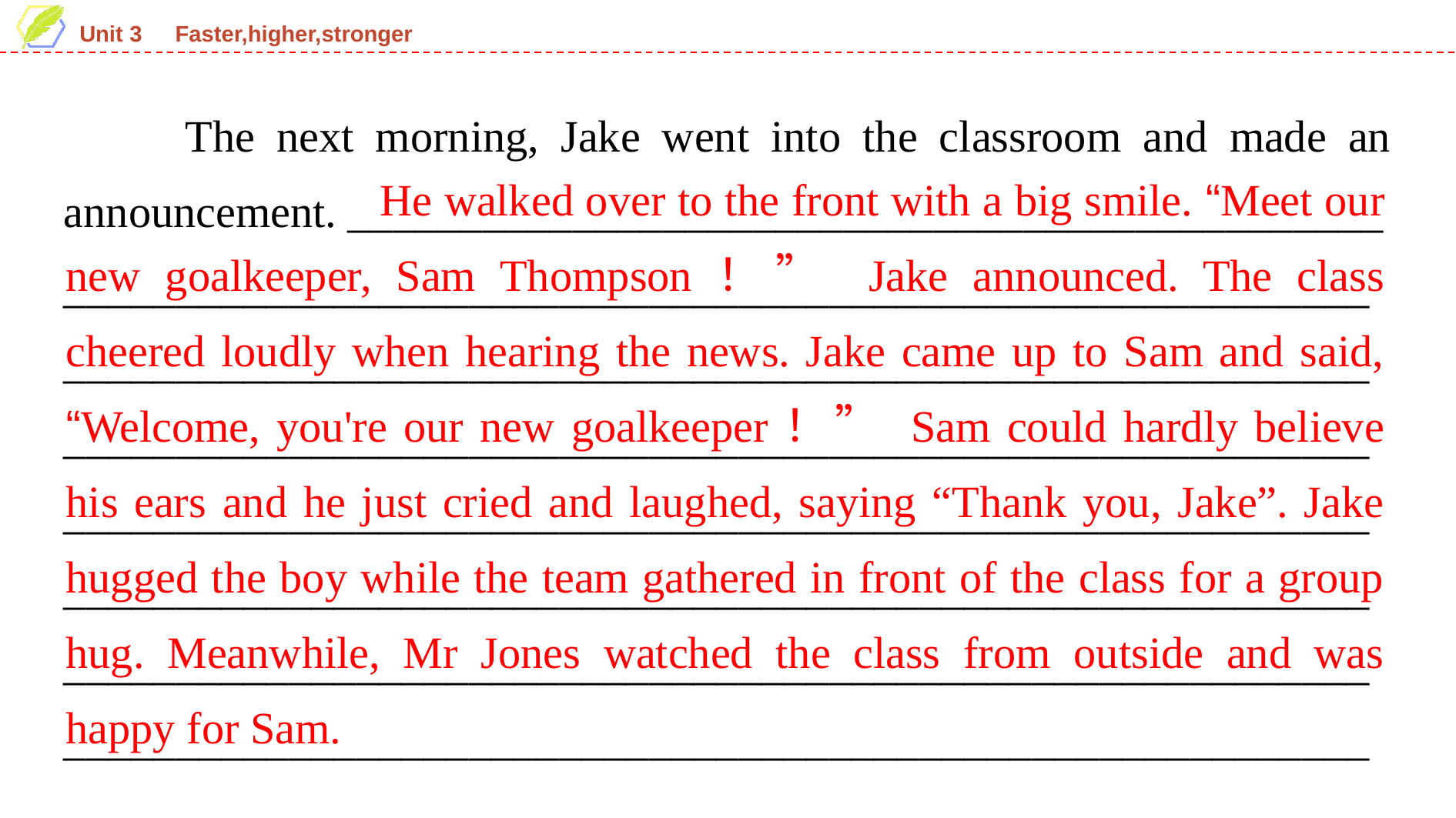

The next morning, Jake went into the classroom and made an announcement. ______________________________________________
_____________________________________________________________________________________________________________________________________________________________________________________________________________________________________________________________________________________________________________________________________________________________________________________________________________________________
                          He walked over to the front with a big smile. “Meet our new goalkeeper, Sam Thompson！” Jake announced. The class cheered loudly when hearing the news. Jake came up to Sam and said, “Welcome, you're our new goalkeeper！” Sam could hardly believe his ears and he just cried and laughed, saying “Thank you, Jake”. Jake hugged the boy while the team gathered in front of the class for a group hug. Meanwhile, Mr Jones watched the class from outside and was happy for Sam.